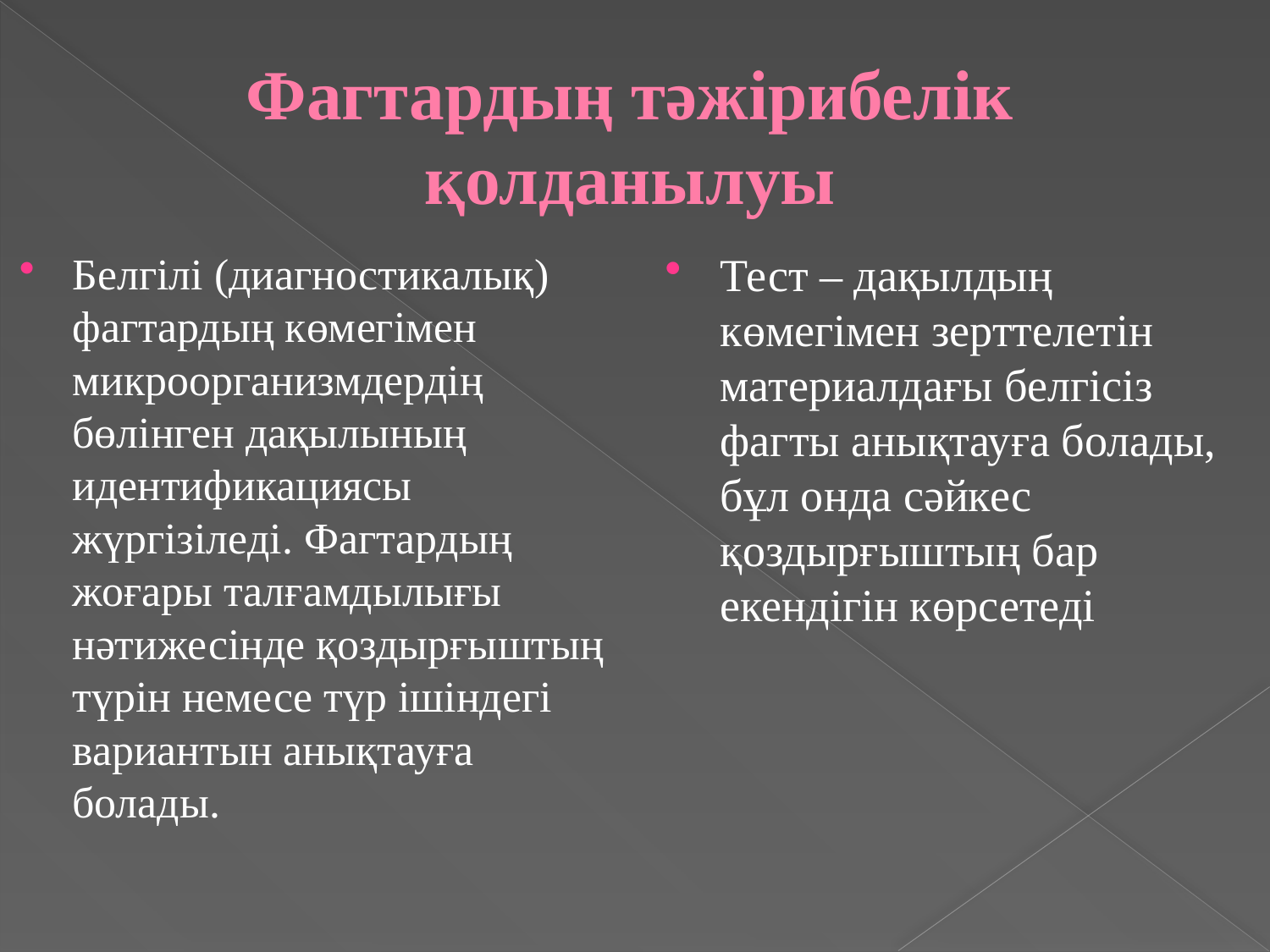

# Фагтардың тәжірибелік қолданылуы
Белгілі (диагностикалық) фагтардың көмегімен микроорганизмдердің бөлінген дақылының идентификациясы жүргізіледі. Фагтардың жоғары талғамдылығы нәтижесінде қоздырғыштың түрін немесе түр ішіндегі вариантын анықтауға болады.
Тест – дақылдың көмегімен зерттелетін материалдағы белгісіз фагты анықтауға болады, бұл онда сәйкес қоздырғыштың бар екендігін көрсетеді